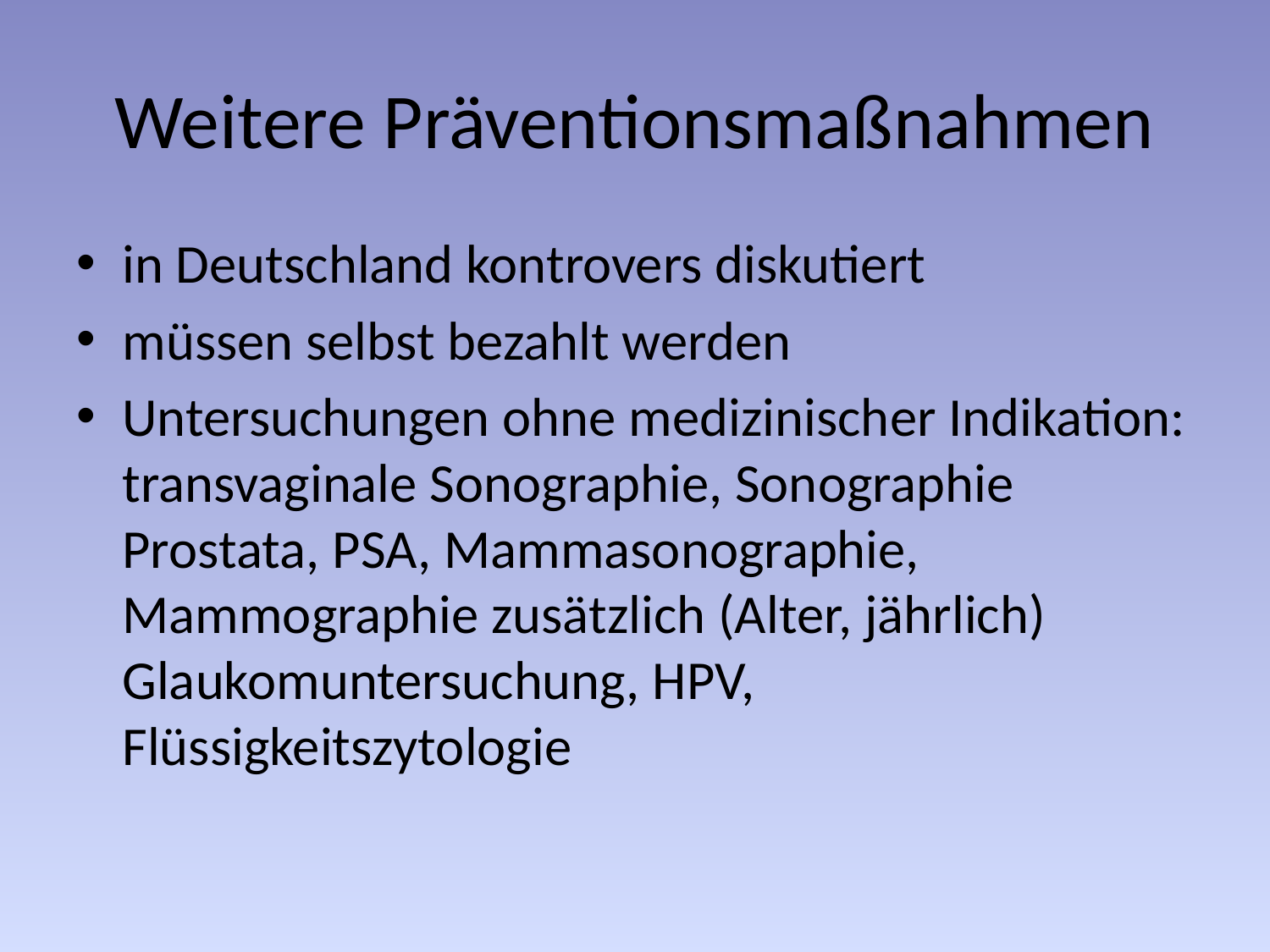

# Weitere Präventionsmaßnahmen
in Deutschland kontrovers diskutiert
müssen selbst bezahlt werden
Untersuchungen ohne medizinischer Indikation: transvaginale Sonographie, Sonographie Prostata, PSA, Mammasonographie, Mammographie zusätzlich (Alter, jährlich) Glaukomuntersuchung, HPV, Flüssigkeitszytologie